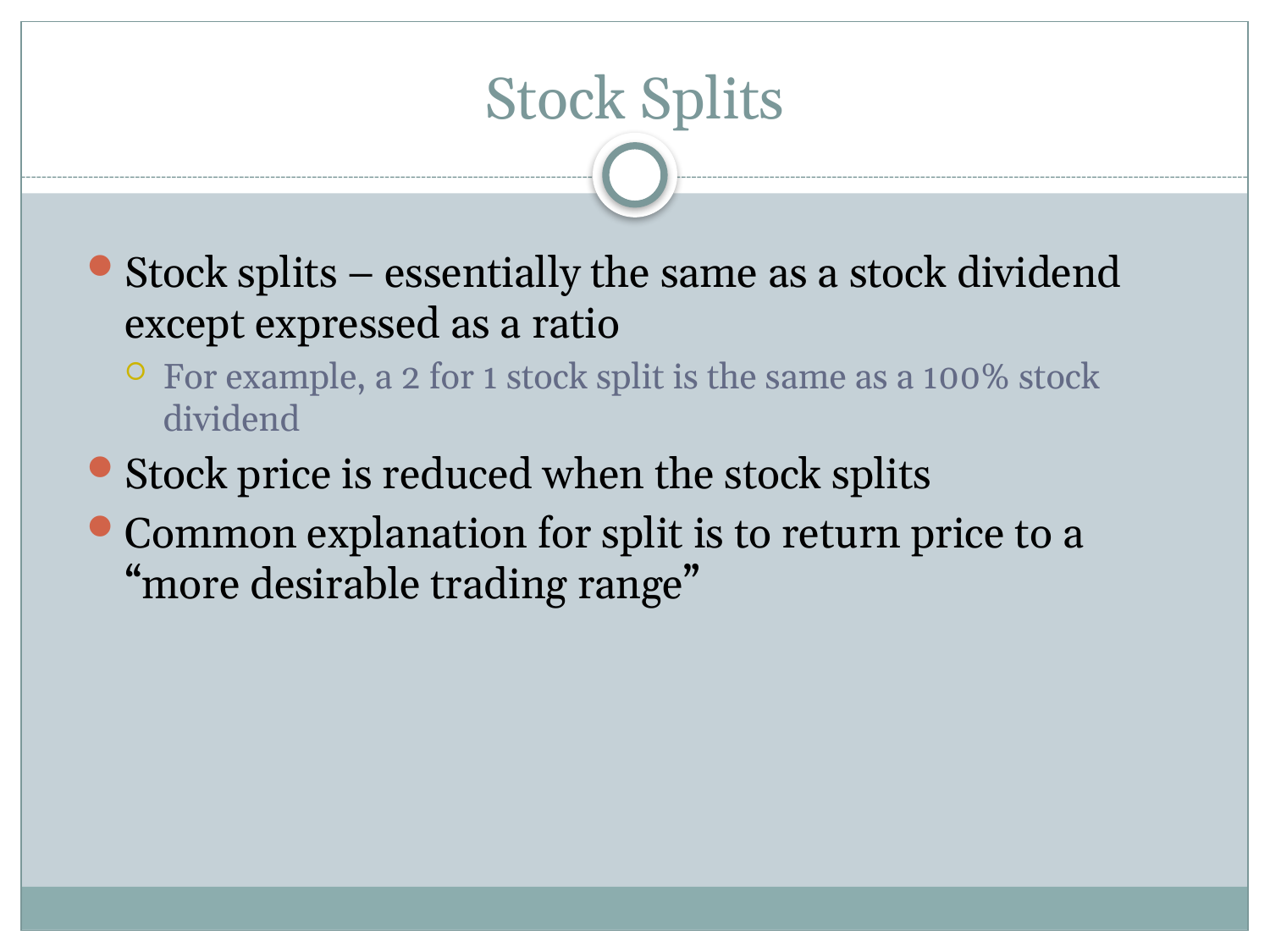

# Stock Splits
Stock splits – essentially the same as a stock dividend except expressed as a ratio
For example, a 2 for 1 stock split is the same as a 100% stock dividend
Stock price is reduced when the stock splits
Common explanation for split is to return price to a “more desirable trading range”